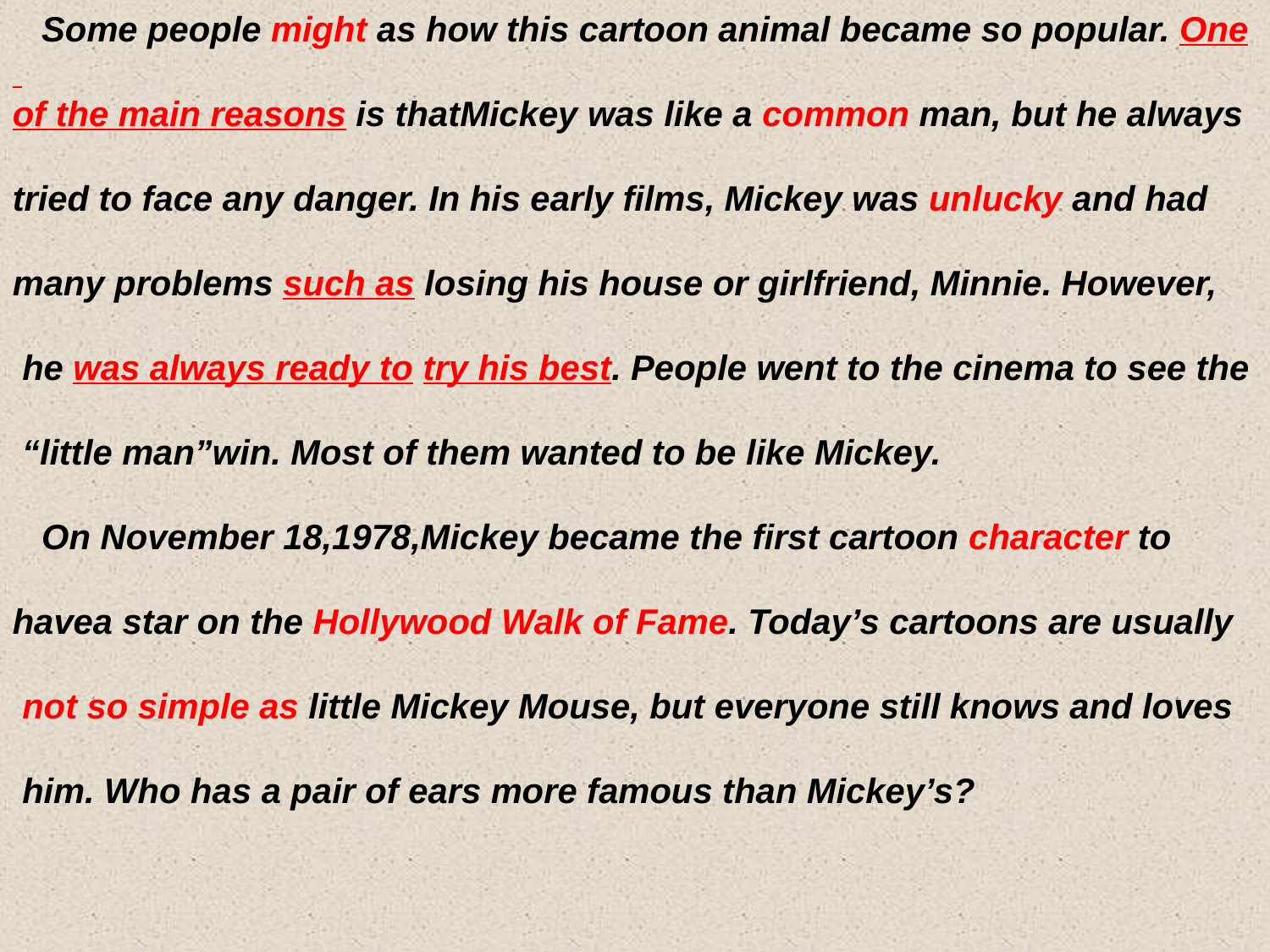

Some people might as how this cartoon animal became so popular. One

of the main reasons is thatMickey was like a common man, but he always

tried to face any danger. In his early films, Mickey was unlucky and had

many problems such as losing his house or girlfriend, Minnie. However,

 he was always ready to try his best. People went to the cinema to see the

 “little man”win. Most of them wanted to be like Mickey.

   On November 18,1978,Mickey became the first cartoon character to

havea star on the Hollywood Walk of Fame. Today’s cartoons are usually

 not so simple as little Mickey Mouse, but everyone still knows and loves

 him. Who has a pair of ears more famous than Mickey’s?